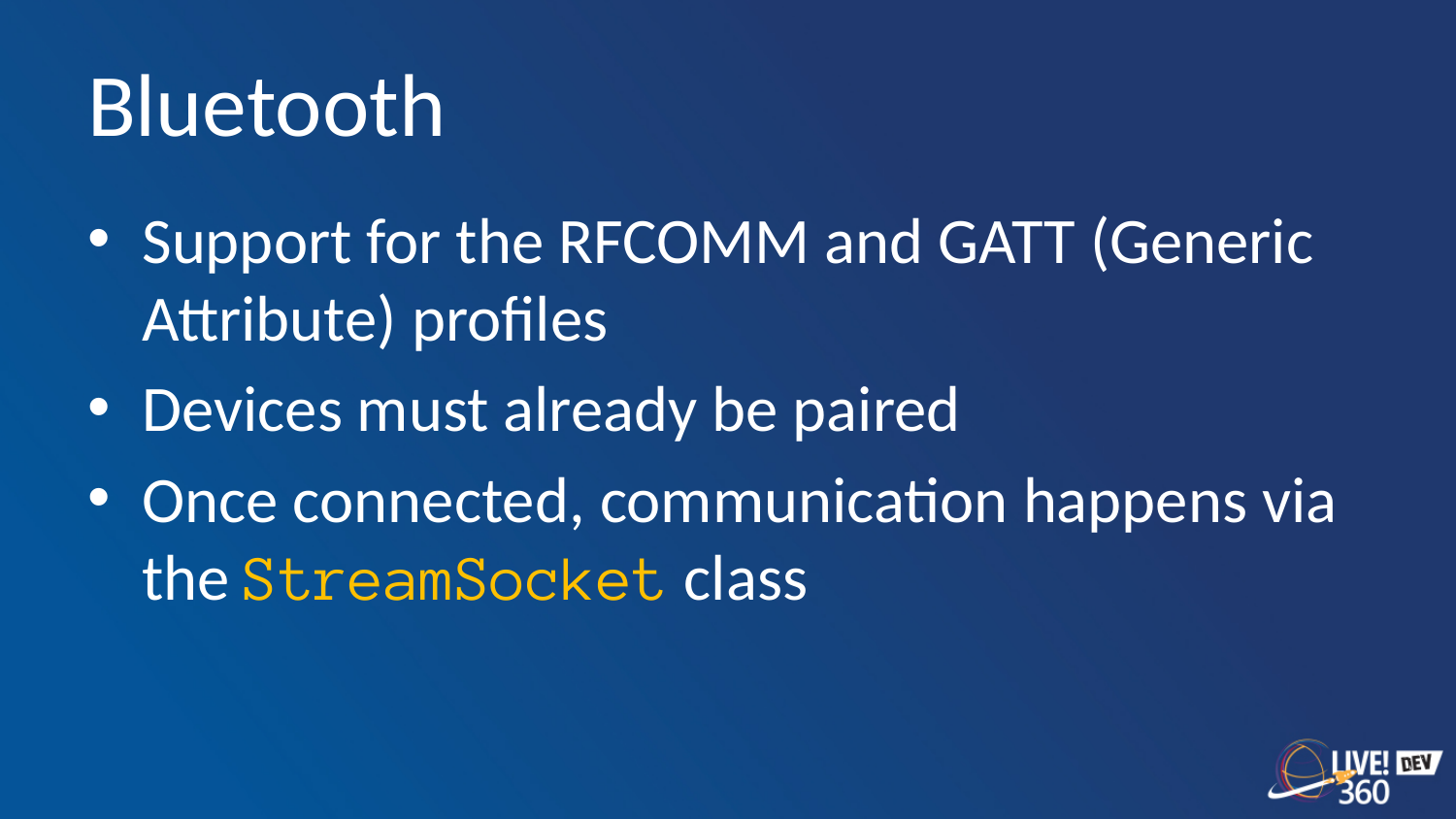

# Bluetooth
Support for the RFCOMM and GATT (Generic Attribute) profiles
Devices must already be paired
Once connected, communication happens via the StreamSocket class